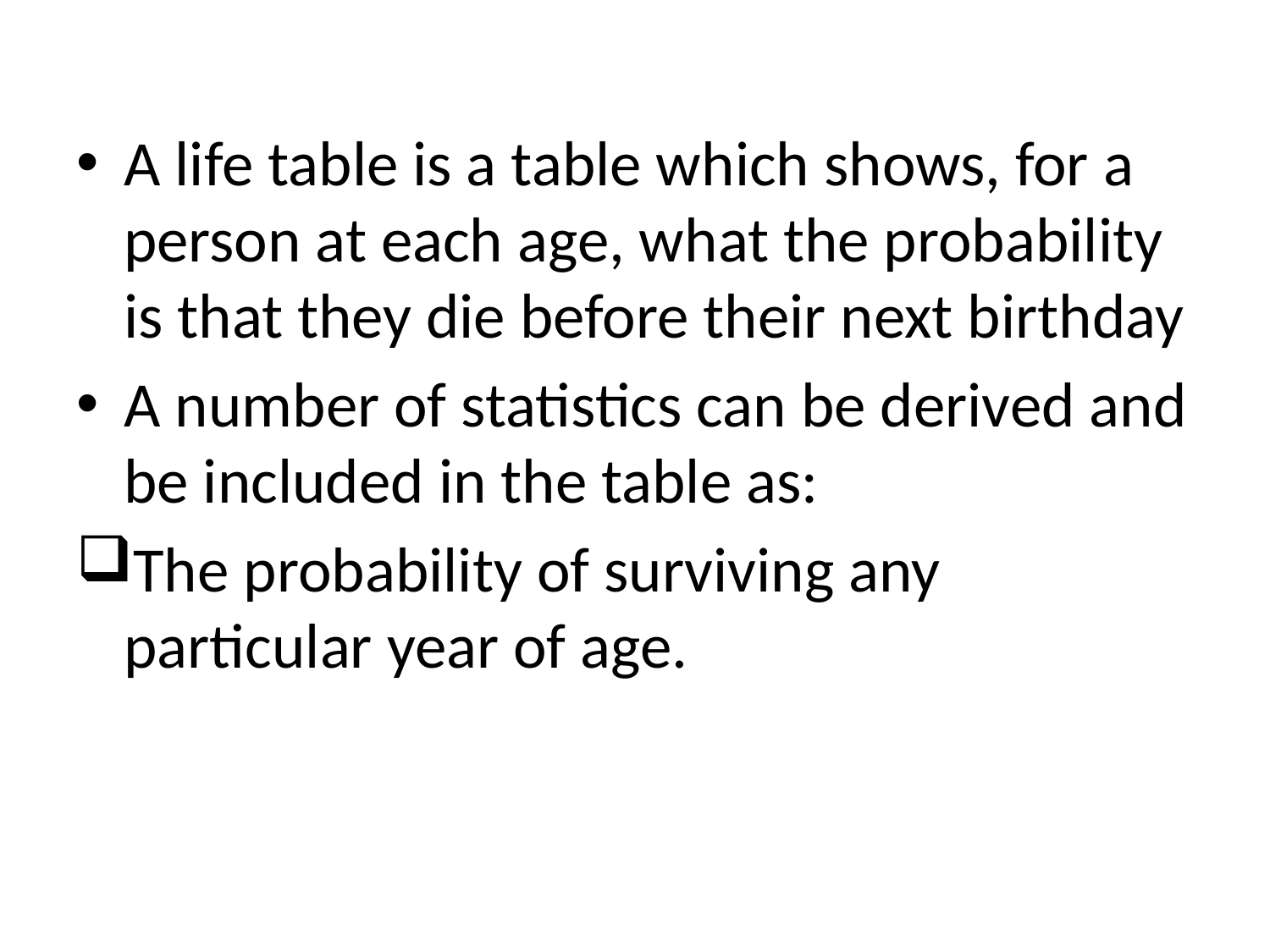

A life table is a table which shows, for a person at each age, what the probability is that they die before their next birthday
A number of statistics can be derived and be included in the table as:
The probability of surviving any particular year of age.